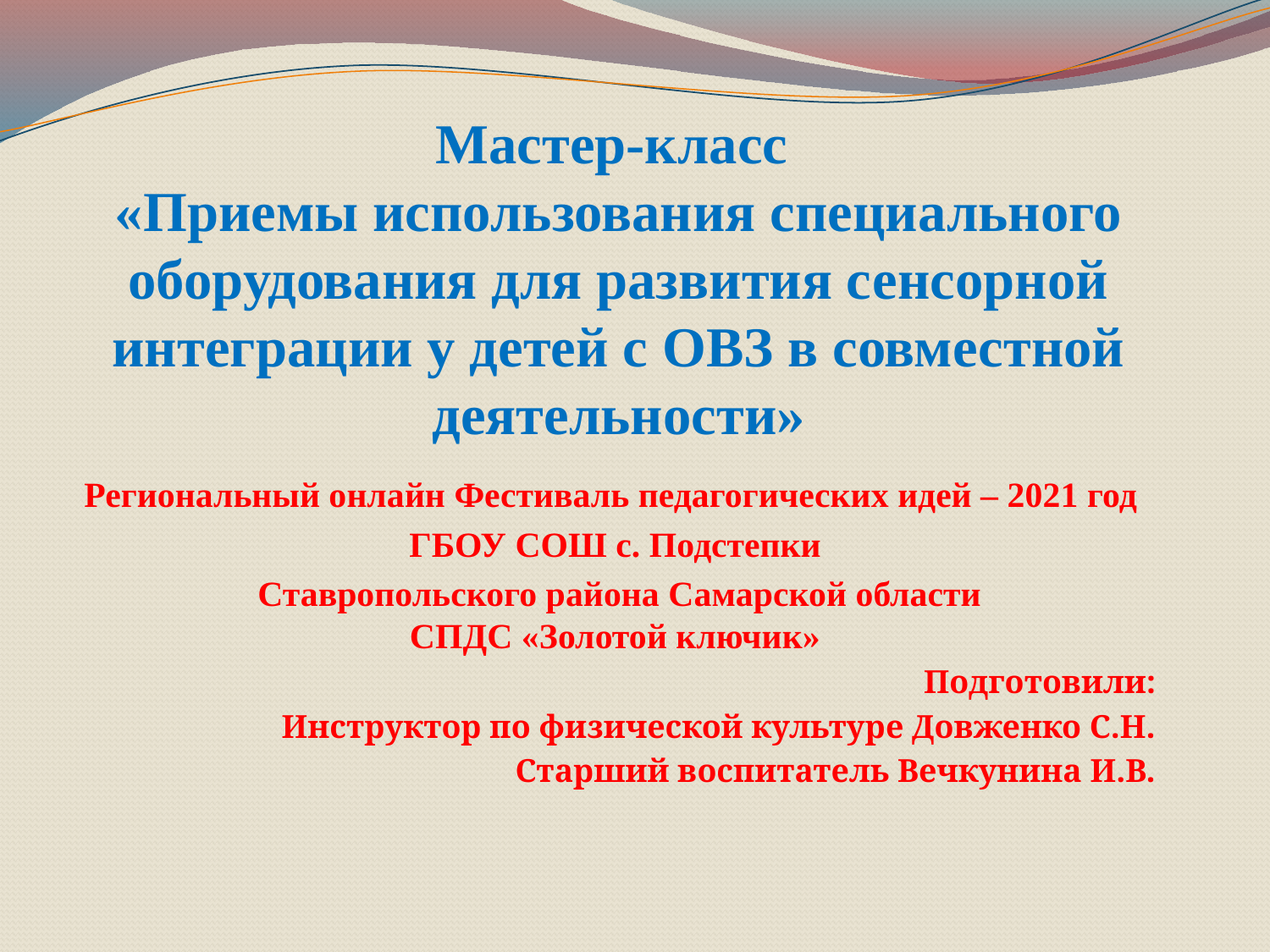

# Мастер-класс «Приемы использования специального оборудования для развития сенсорной интеграции у детей с ОВЗ в совместной деятельности»
Региональный онлайн Фестиваль педагогических идей – 2021 год
ГБОУ СОШ с. Подстепки
 Ставропольского района Самарской области
СПДС «Золотой ключик»
Подготовили:
Инструктор по физической культуре Довженко С.Н.
Старший воспитатель Вечкунина И.В.